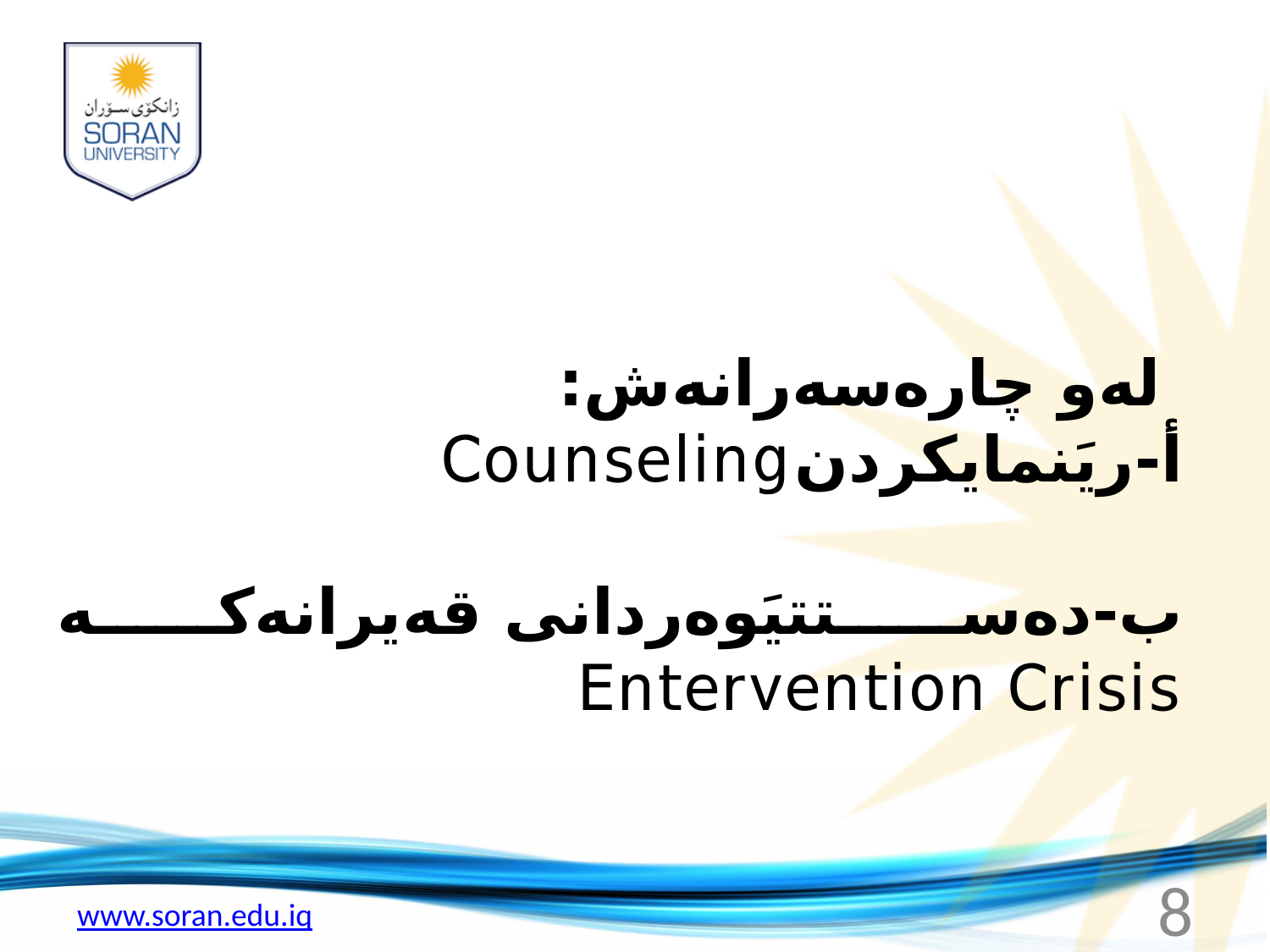

له‌و چاره‌سه‌رانه‌ش:
أ-ريَنمايكردنCounseling
ب-ده‌ستتيَوه‌ردانى قه‌يرانه‌كه ‌Entervention Crisis
8